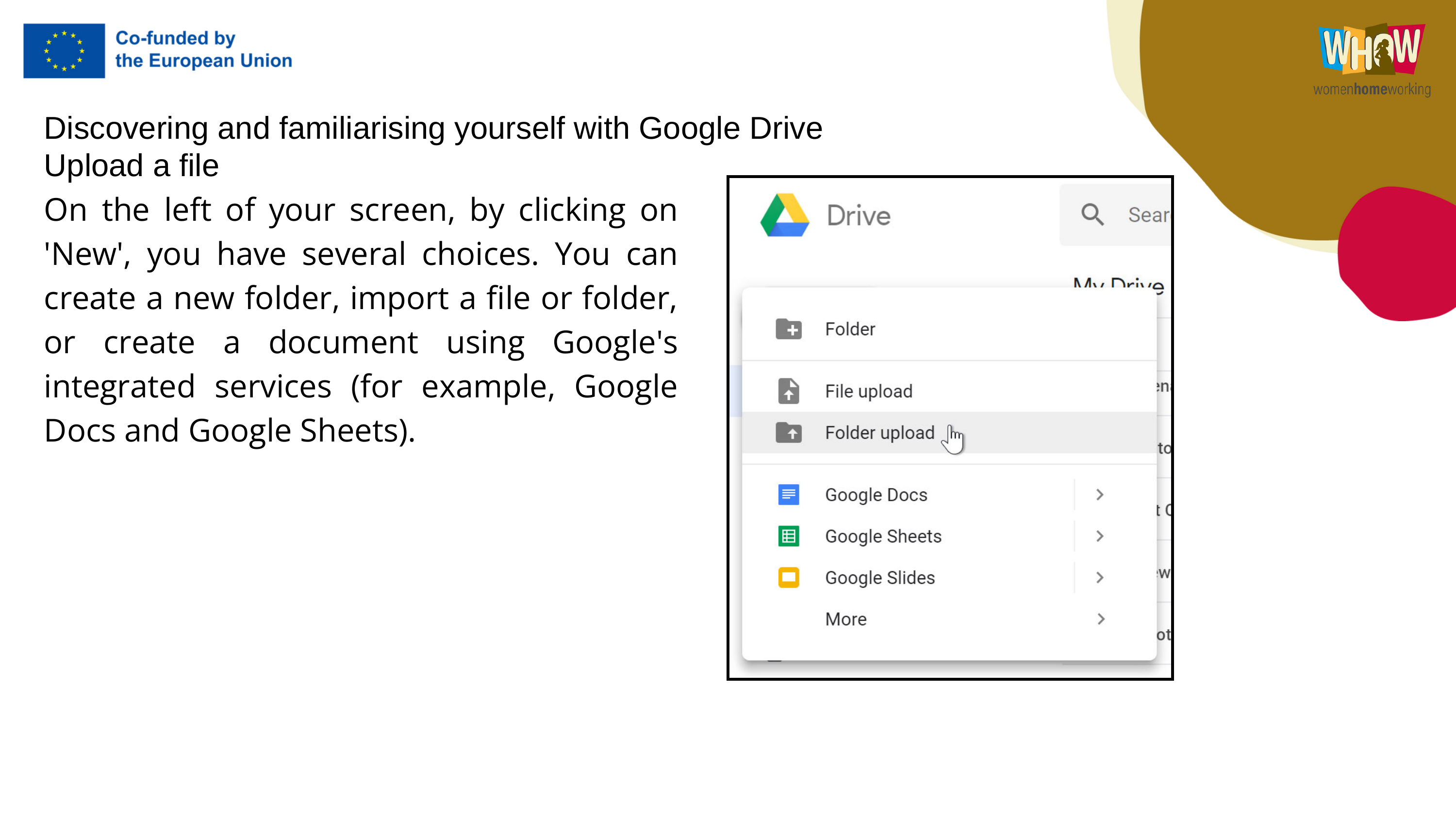

Discovering and familiarising yourself with Google Drive
Upload a file
On the left of your screen, by clicking on 'New', you have several choices. You can create a new folder, import a file or folder, or create a document using Google's integrated services (for example, Google Docs and Google Sheets).